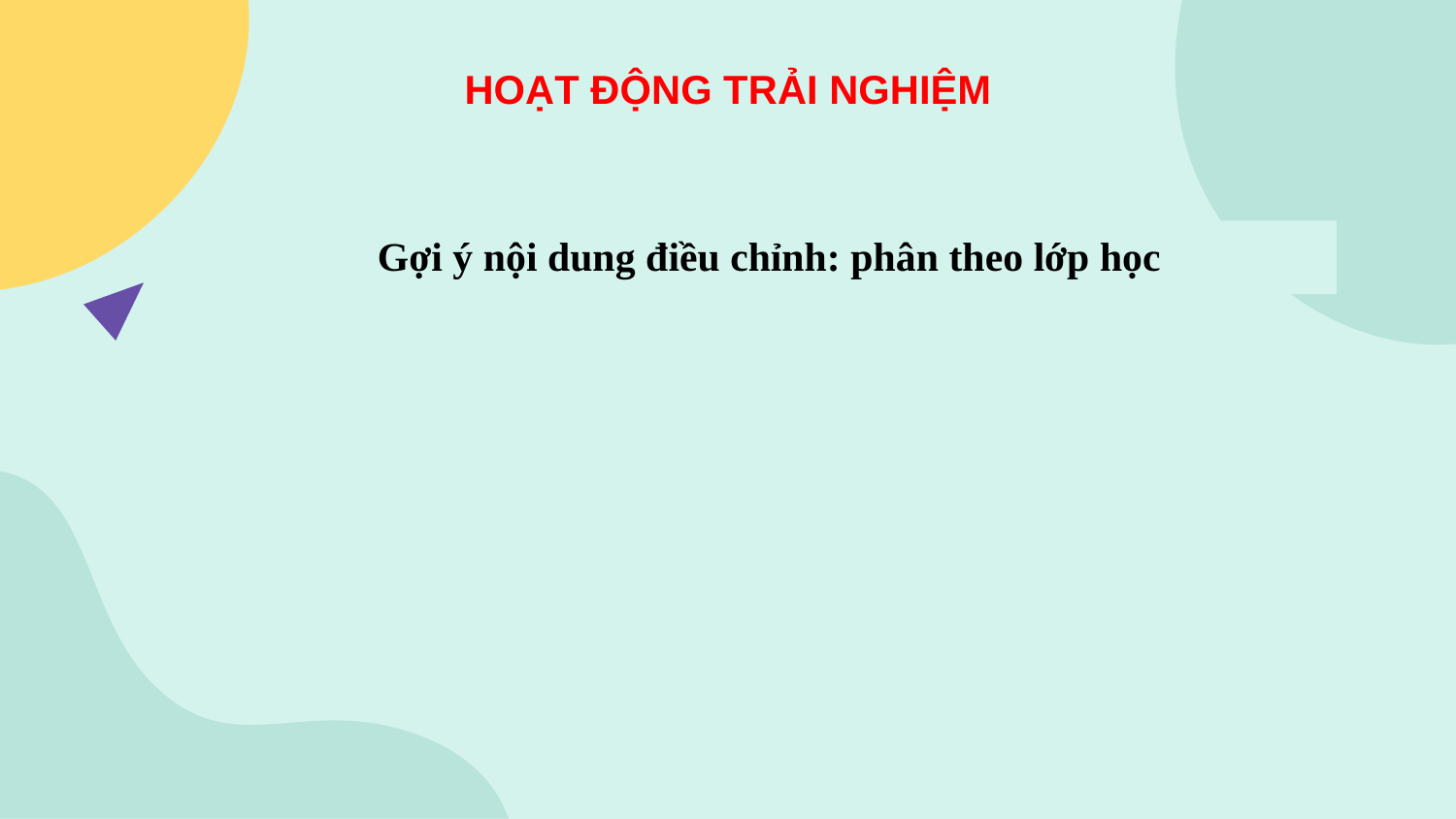

HOẠT ĐỘNG TRẢI NGHIỆM
Gợi ý nội dung điều chỉnh: phân theo lớp học